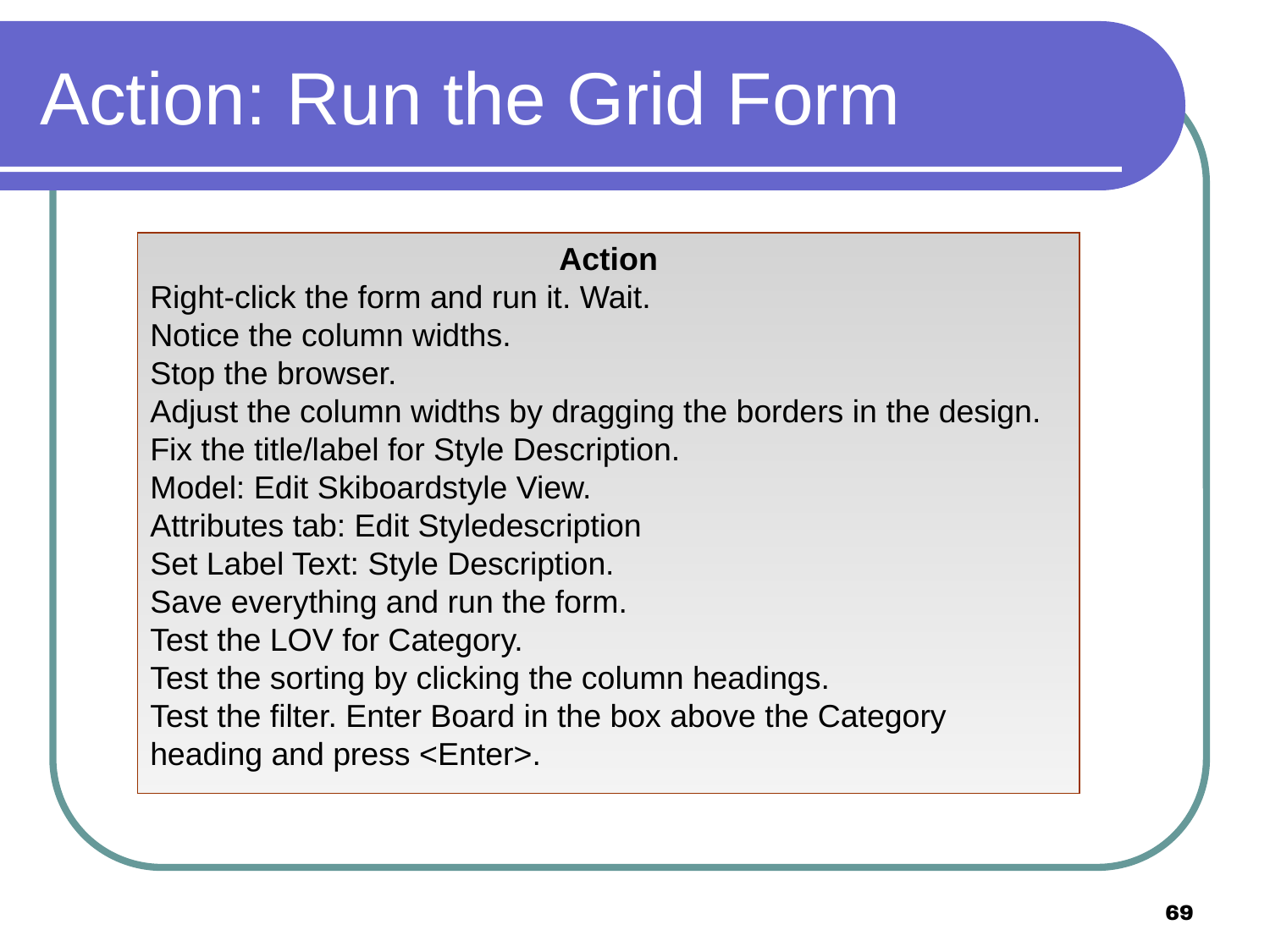

# Action: Run the Grid Form
Action
Right-click the form and run it. Wait.
Notice the column widths.
Stop the browser.
Adjust the column widths by dragging the borders in the design.
Fix the title/label for Style Description.
Model: Edit Skiboardstyle View.
Attributes tab: Edit Styledescription
Set Label Text: Style Description.
Save everything and run the form.
Test the LOV for Category.
Test the sorting by clicking the column headings.
Test the filter. Enter Board in the box above the Category heading and press <Enter>.

69